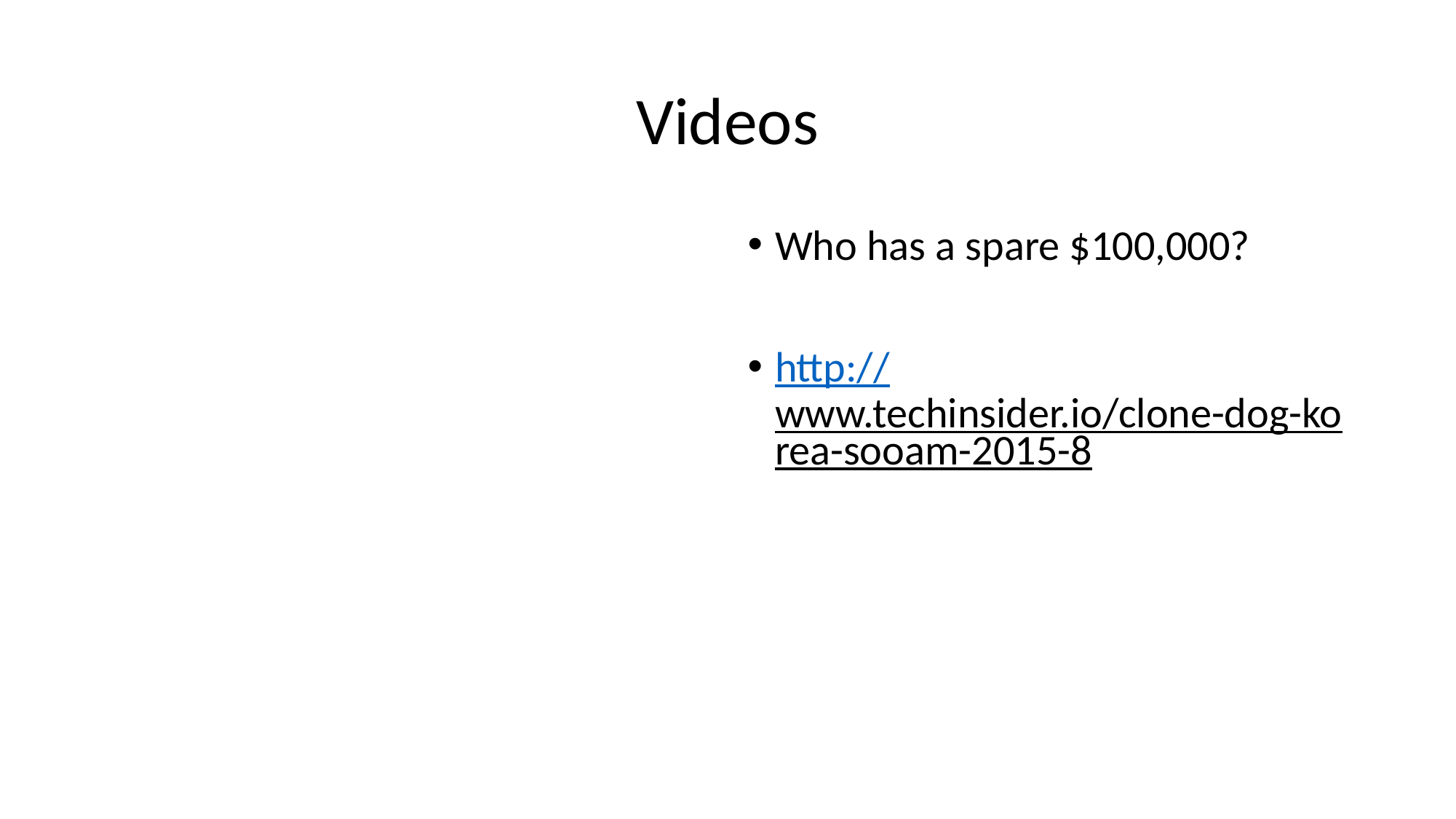

# Videos

Who has a spare $100,000?

http://www.techinsider.io/clone-dog-korea-sooam-2015-8